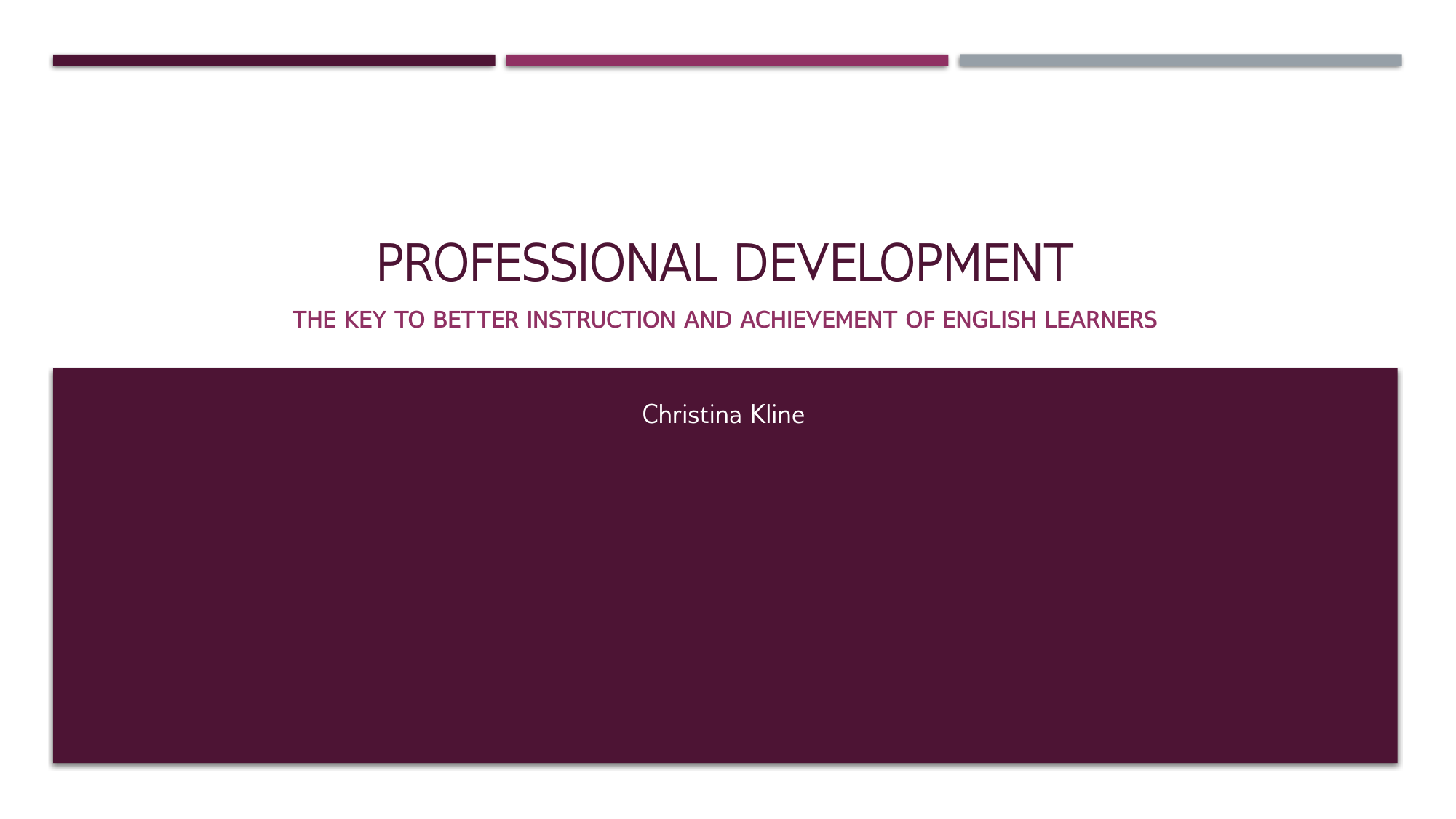

# Professional Development
The Key to Better Instruction and Achievement of English Learners
Christina Kline